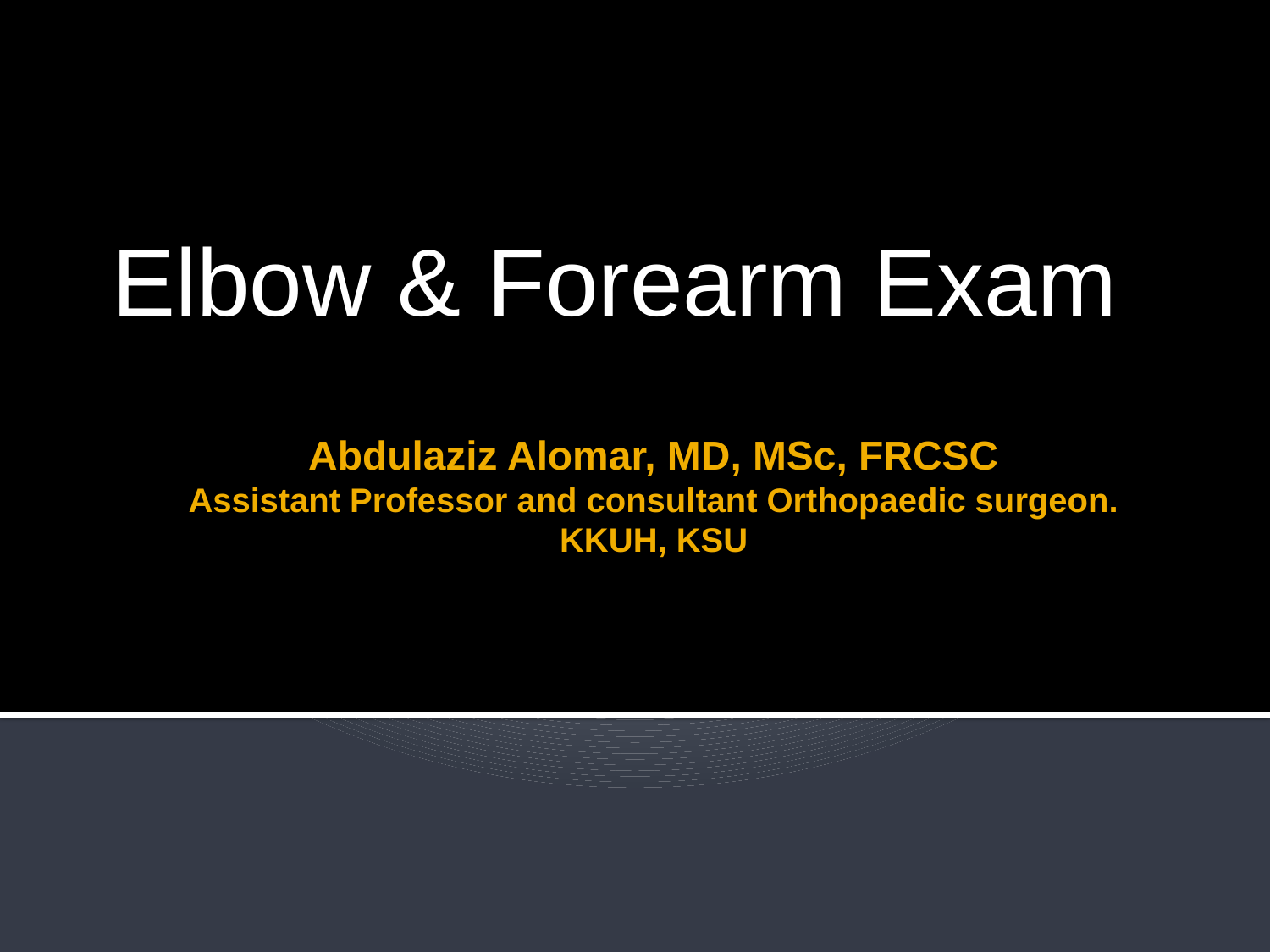

Elbow & Forearm Exam
# Abdulaziz Alomar, MD, MSc, FRCSC Assistant Professor and consultant Orthopaedic surgeon. KKUH, KSU